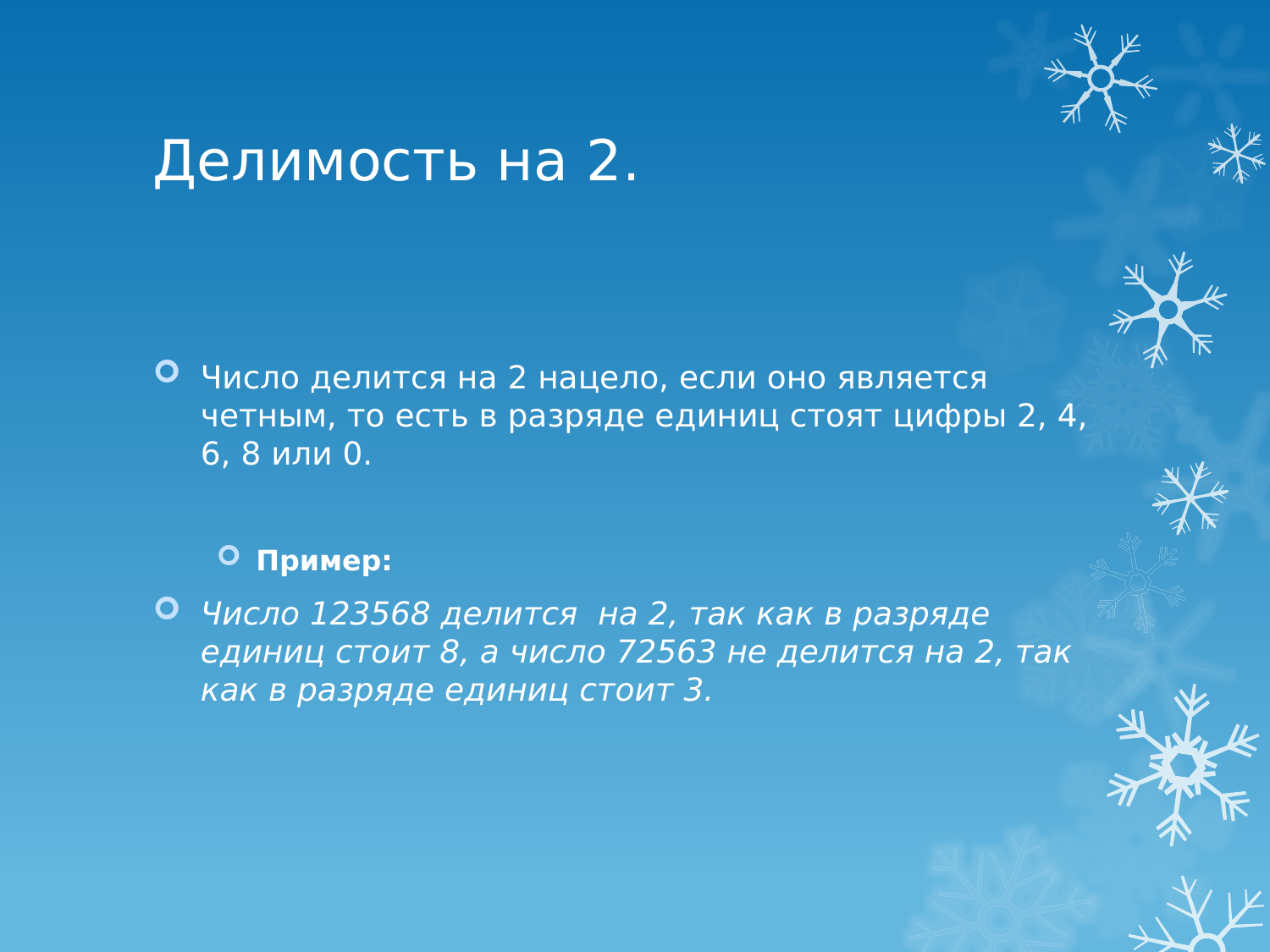

# Делимость на 2.
Число делится на 2 нацело, если оно является четным, то есть в разряде единиц стоят цифры 2, 4, 6, 8 или 0.

Пример:
Число 123568 делится  на 2, так как в разряде единиц стоит 8, а число 72563 не делится на 2, так как в разряде единиц стоит 3.